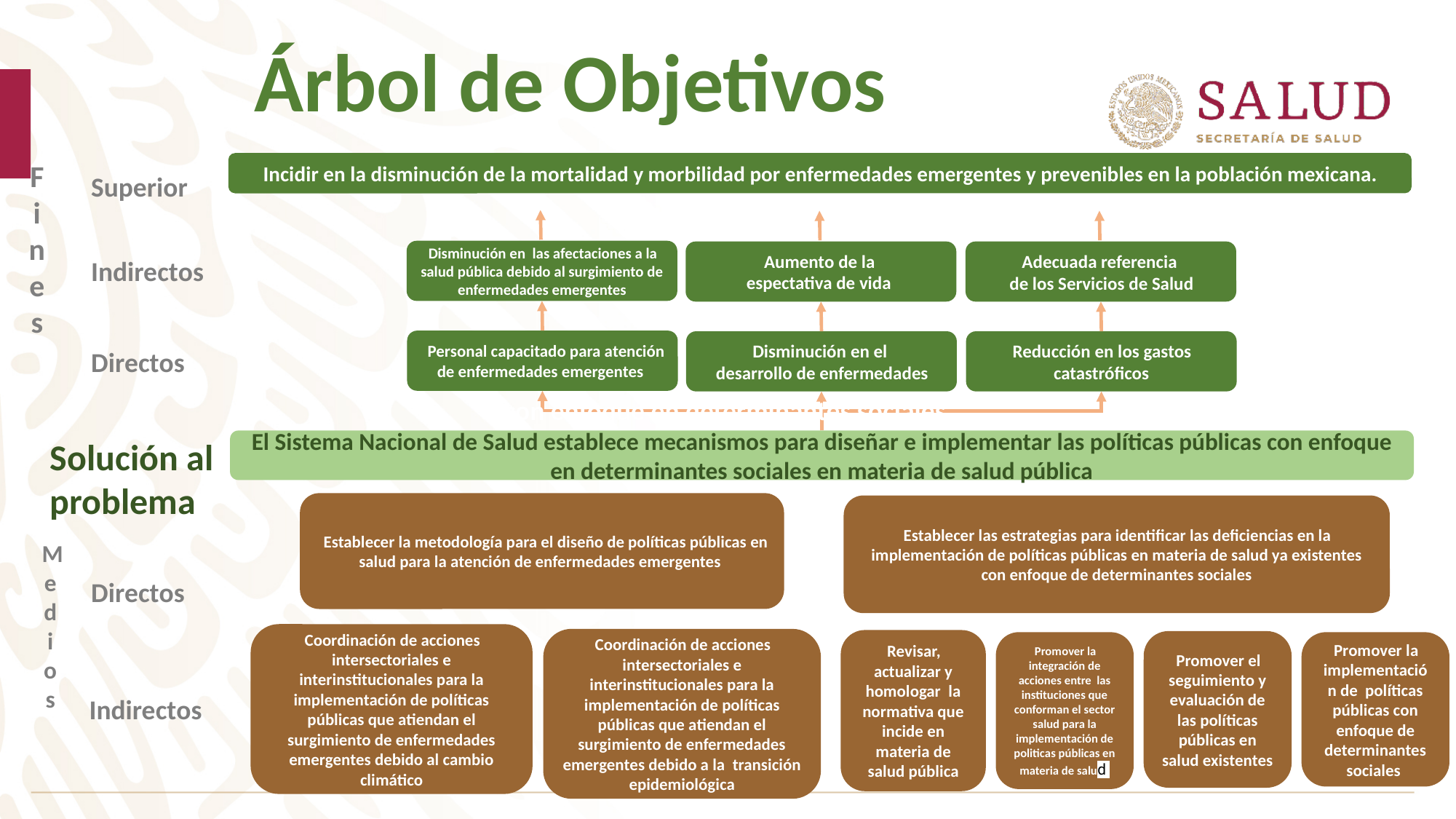

Árbol de Objetivos
Fines
Incidir en la disminución de la mortalidad y morbilidad por enfermedades emergentes y prevenibles en la población mexicana.
Superior
Disminución en  las afectaciones a la salud pública debido al surgimiento de enfermedades emergentes
Aumento de la
espectativa de vida
Adecuada referencia
de los Servicios de Salud
Indirectos
Personal capacitado para atención de enfermedades emergentes
Disminución en el
desarrollo de enfermedades
Reducción en los gastos catastróficos
Directos
con enfoque en determinantes sociales
Solución al problema
El Sistema Nacional de Salud establece mecanismos para diseñar e implementar las políticas públicas con enfoque en determinantes sociales en materia de salud pública
Establecer la metodología para el diseño de políticas públicas en salud para la atención de enfermedades emergentes
Establecer las estrategias para identificar las deficiencias en la implementación de políticas públicas en materia de salud ya existentes con enfoque de determinantes sociales
Medios
Directos
Coordinación de acciones intersectoriales e interinstitucionales para la implementación de políticas públicas que atiendan el surgimiento de enfermedades emergentes debido al cambio climático
Coordinación de acciones intersectoriales e interinstitucionales para la implementación de políticas públicas que atiendan el surgimiento de enfermedades emergentes debido a la  transición epidemiológica
Revisar, actualizar y homologar  la normativa que incide en materia de salud pública
Promover el seguimiento y evaluación de las políticas públicas en salud existentes
Promover la integración de acciones entre  las instituciones que conforman el sector salud para la implementación de politicas públicas en materia de salud
Promover la implementación de  políticas públicas con enfoque de determinantes sociales
Indirectos